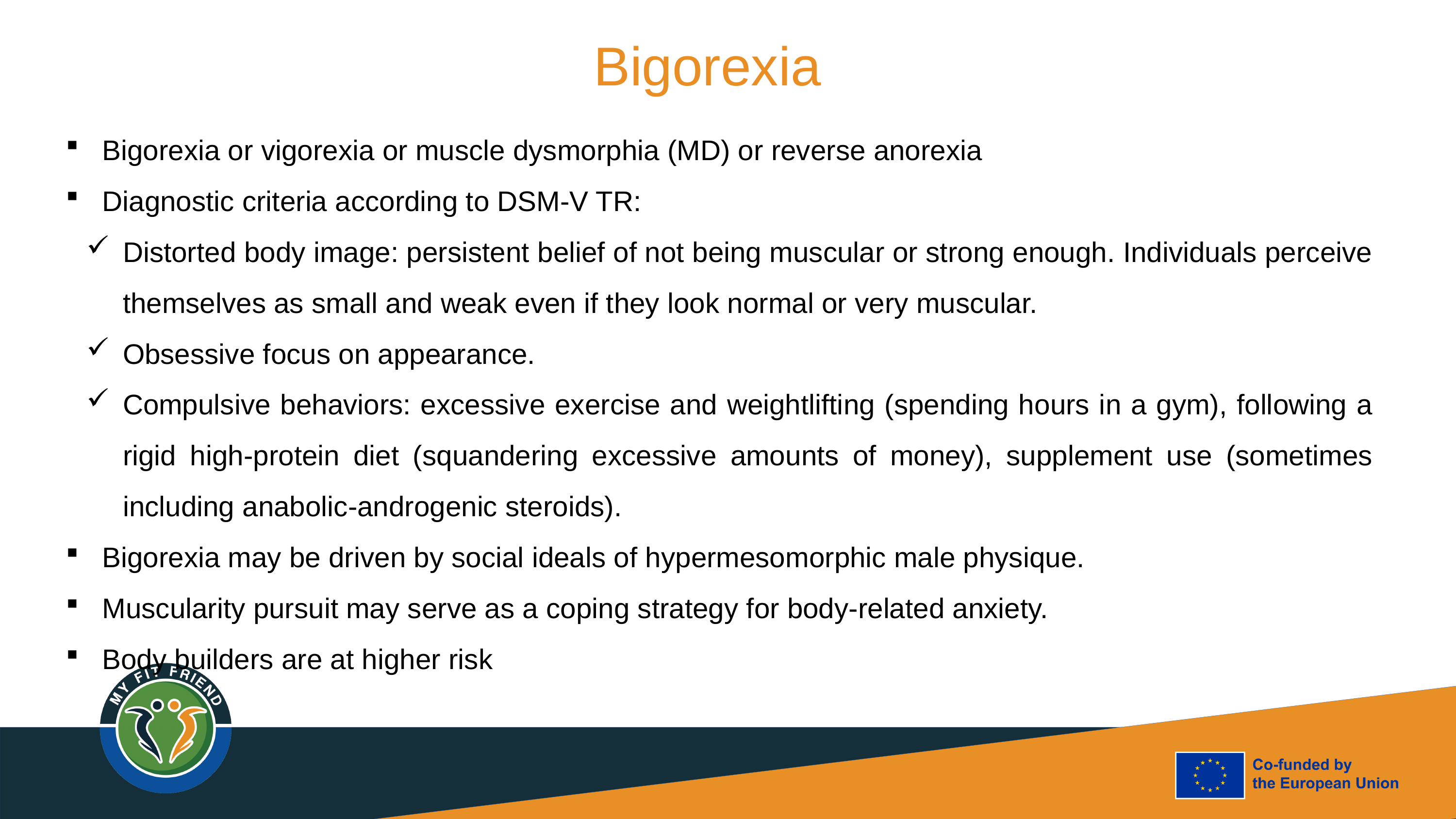

Bigorexia
Bigorexia or vigorexia or muscle dysmorphia (MD) or reverse anorexia
Diagnostic criteria according to DSM-V TR:
Distorted body image: persistent belief of not being muscular or strong enough. Individuals perceive themselves as small and weak even if they look normal or very muscular.
Obsessive focus on appearance.
Compulsive behaviors: excessive exercise and weightlifting (spending hours in a gym), following a rigid high-protein diet (squandering excessive amounts of money), supplement use (sometimes including anabolic-androgenic steroids).
Bigorexia may be driven by social ideals of hypermesomorphic male physique.
Muscularity pursuit may serve as a coping strategy for body-related anxiety.
Body builders are at higher risk